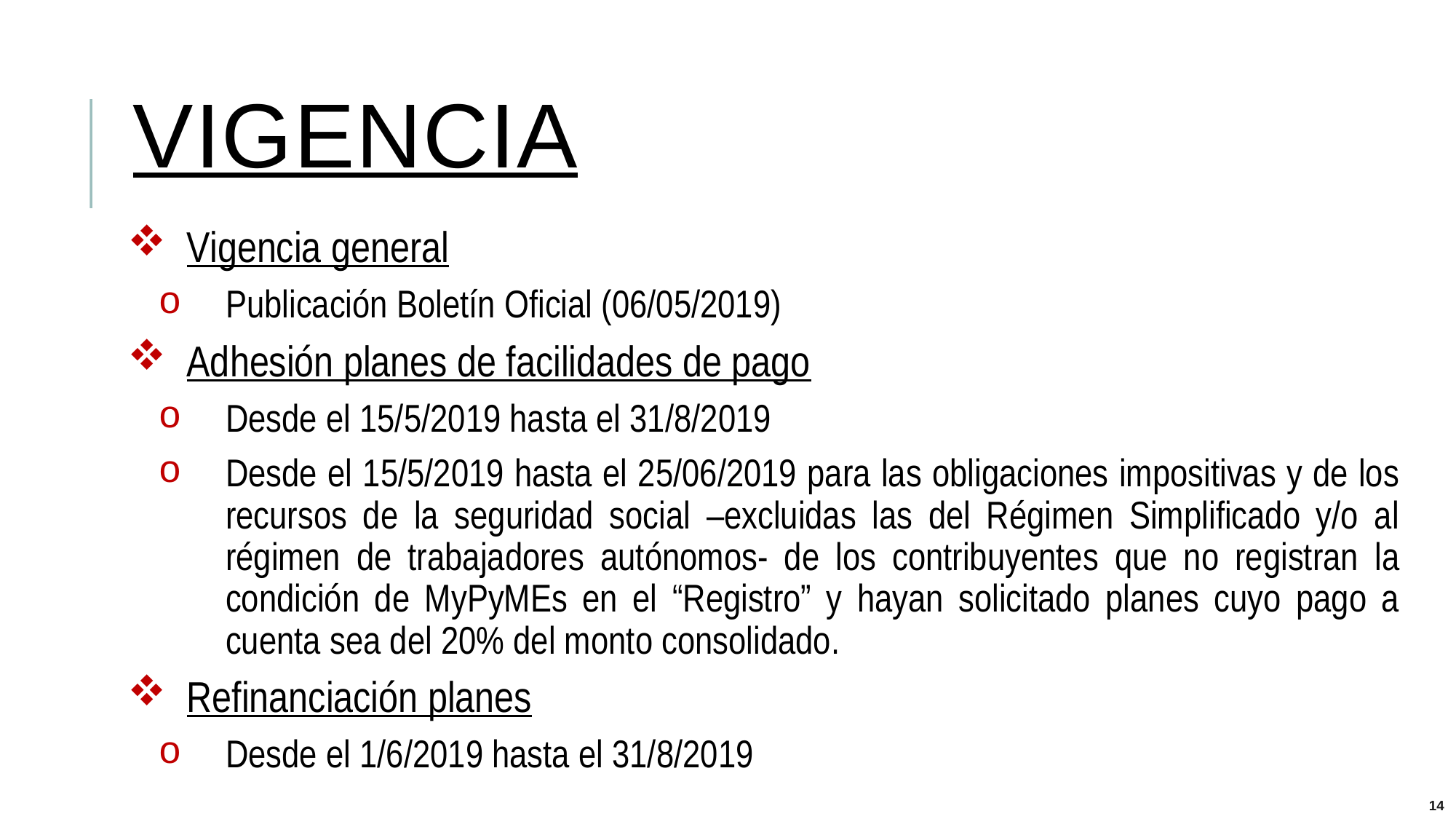

# vigencia
Vigencia general
Publicación Boletín Oficial (06/05/2019)
Adhesión planes de facilidades de pago
Desde el 15/5/2019 hasta el 31/8/2019
Desde el 15/5/2019 hasta el 25/06/2019 para las obligaciones impositivas y de los recursos de la seguridad social –excluidas las del Régimen Simplificado y/o al régimen de trabajadores autónomos- de los contribuyentes que no registran la condición de MyPyMEs en el “Registro” y hayan solicitado planes cuyo pago a cuenta sea del 20% del monto consolidado.
Refinanciación planes
Desde el 1/6/2019 hasta el 31/8/2019
14